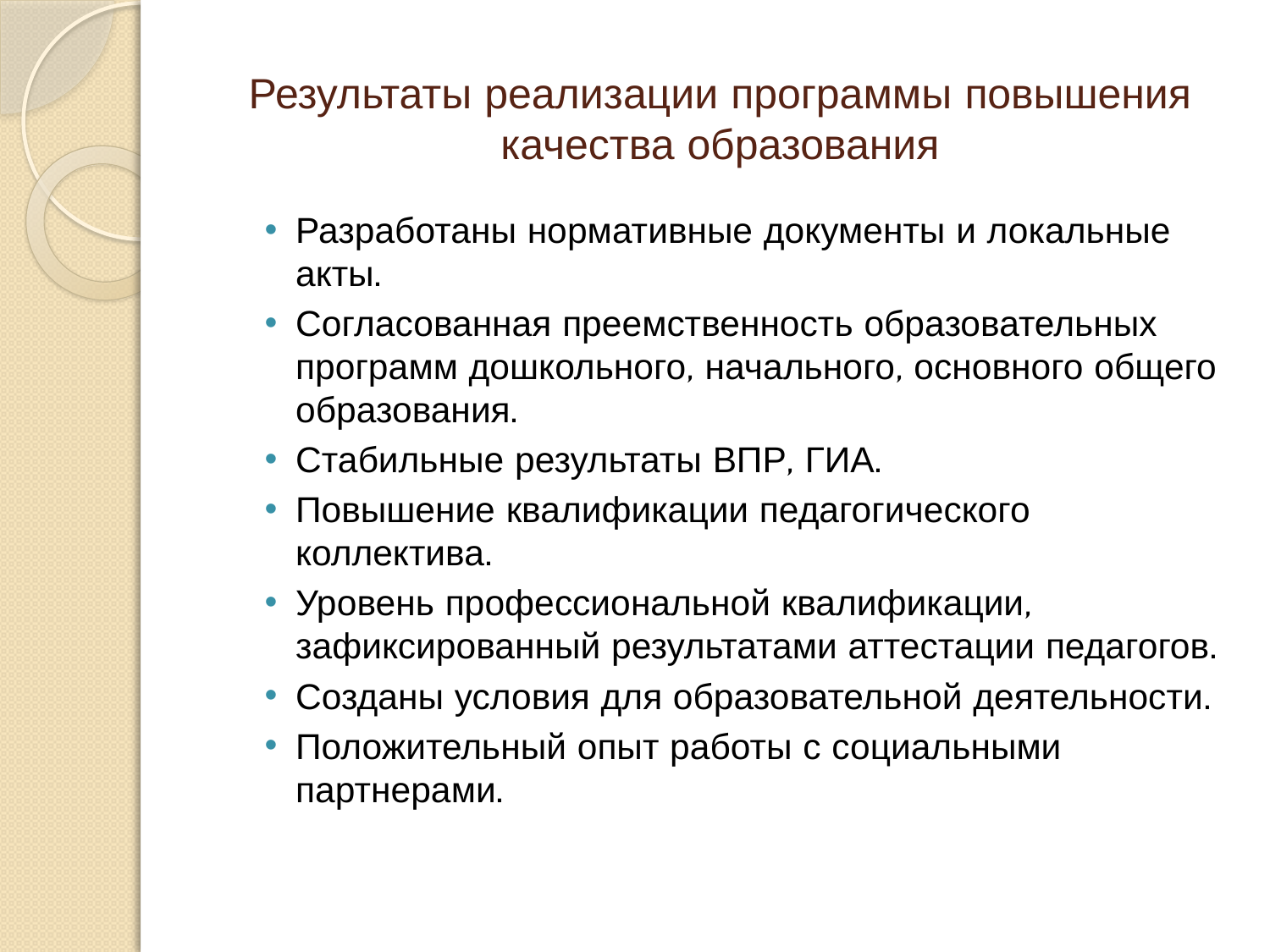

# Результаты реализации программы повышения качества образования
Разработаны нормативные документы и локальные акты.
Согласованная преемственность образовательных программ дошкольного, начального, основного общего образования.
Стабильные результаты ВПР, ГИА.
Повышение квалификации педагогического коллектива.
Уровень профессиональной квалификации, зафиксированный результатами аттестации педагогов.
Созданы условия для образовательной деятельности.
Положительный опыт работы с социальными партнерами.